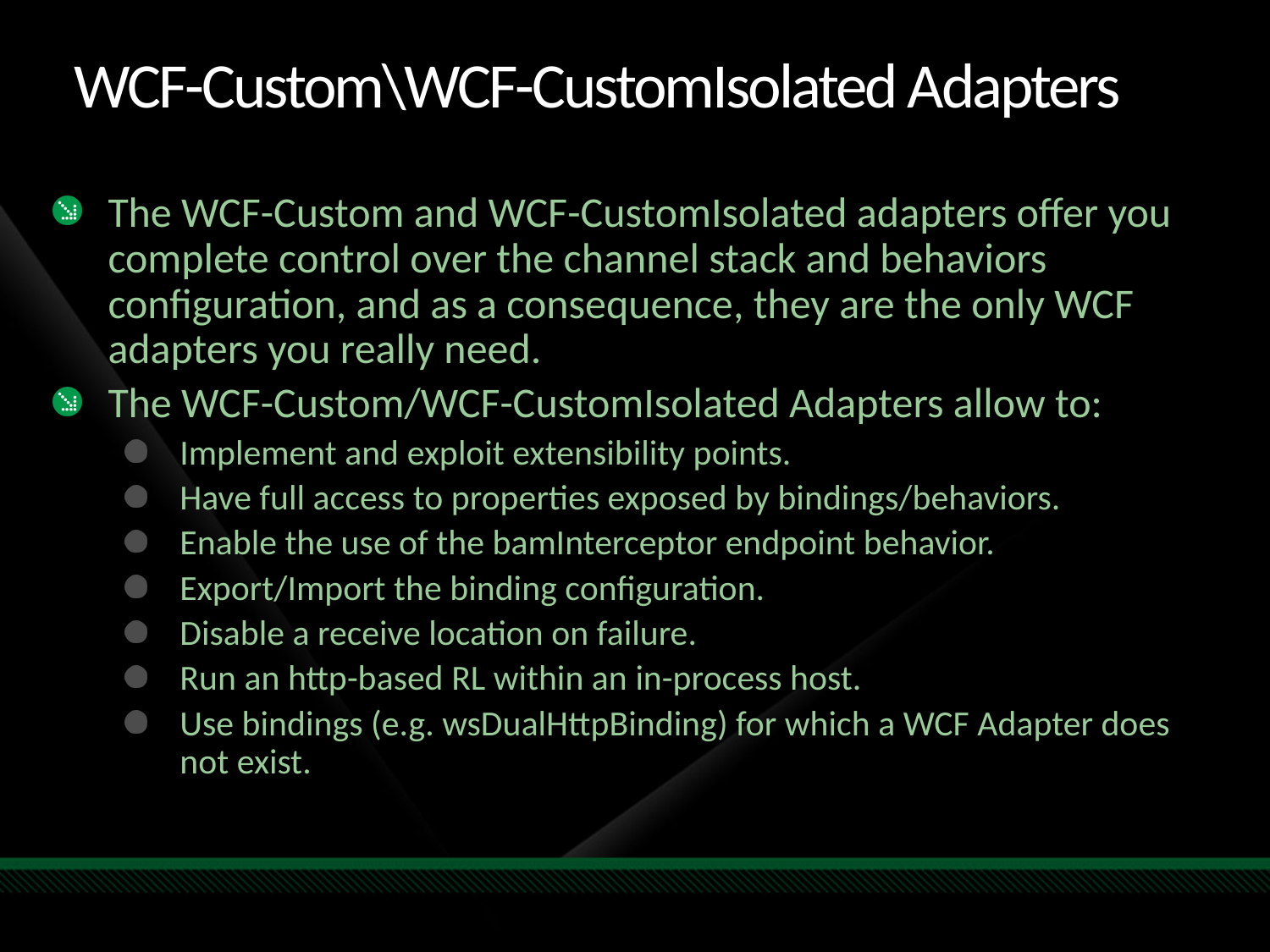

WCF-Custom\WCF-CustomIsolated Adapters
The WCF-Custom and WCF-CustomIsolated adapters offer you complete control over the channel stack and behaviors configuration, and as a consequence, they are the only WCF adapters you really need.
The WCF-Custom/WCF-CustomIsolated Adapters allow to:
Implement and exploit extensibility points.
Have full access to properties exposed by bindings/behaviors.
Enable the use of the bamInterceptor endpoint behavior.
Export/Import the binding configuration.
Disable a receive location on failure.
Run an http-based RL within an in-process host.
Use bindings (e.g. wsDualHttpBinding) for which a WCF Adapter does not exist.